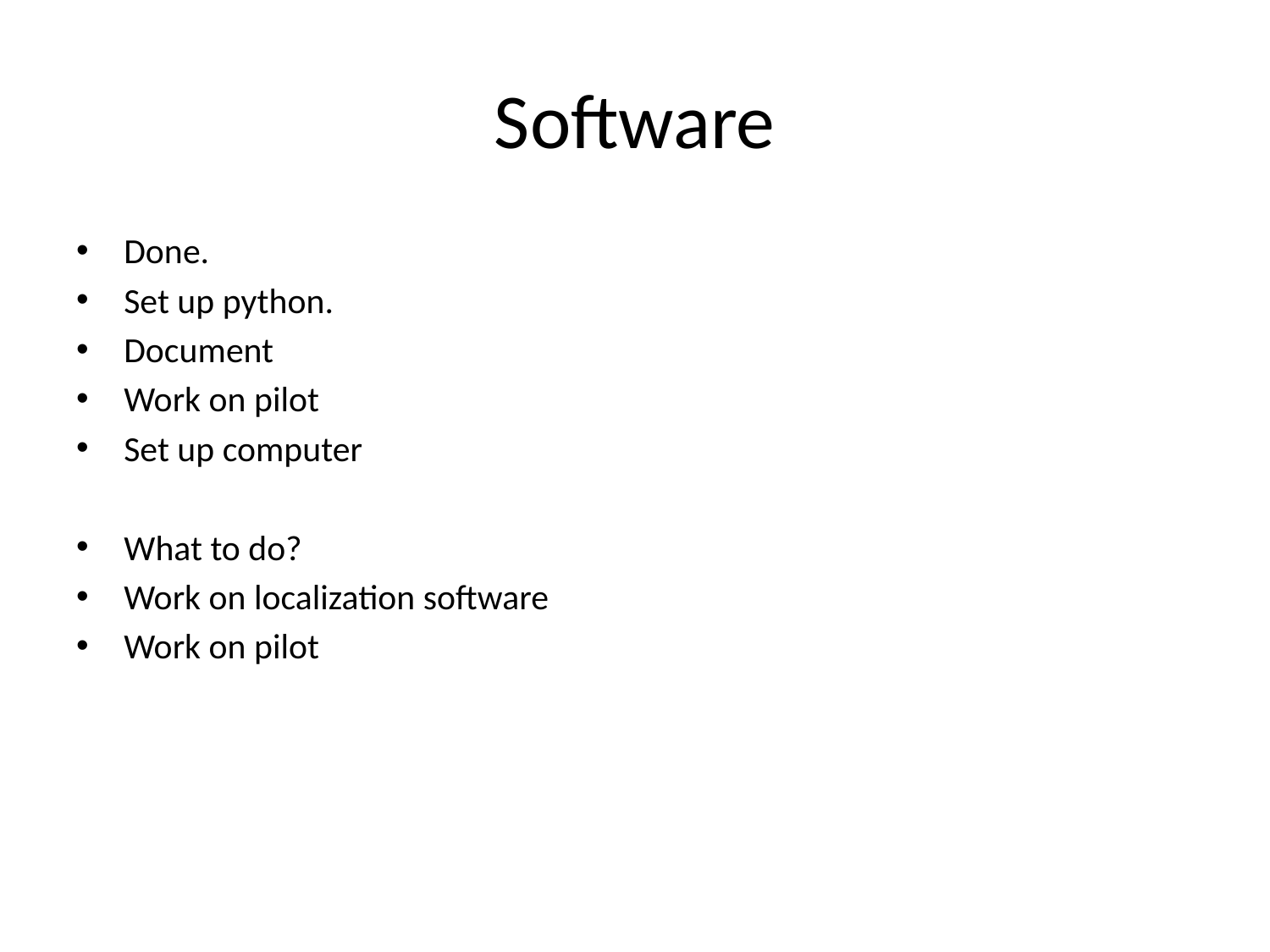

# Software
Done.
Set up python.
Document
Work on pilot
Set up computer

What to do?
Work on localization software
Work on pilot